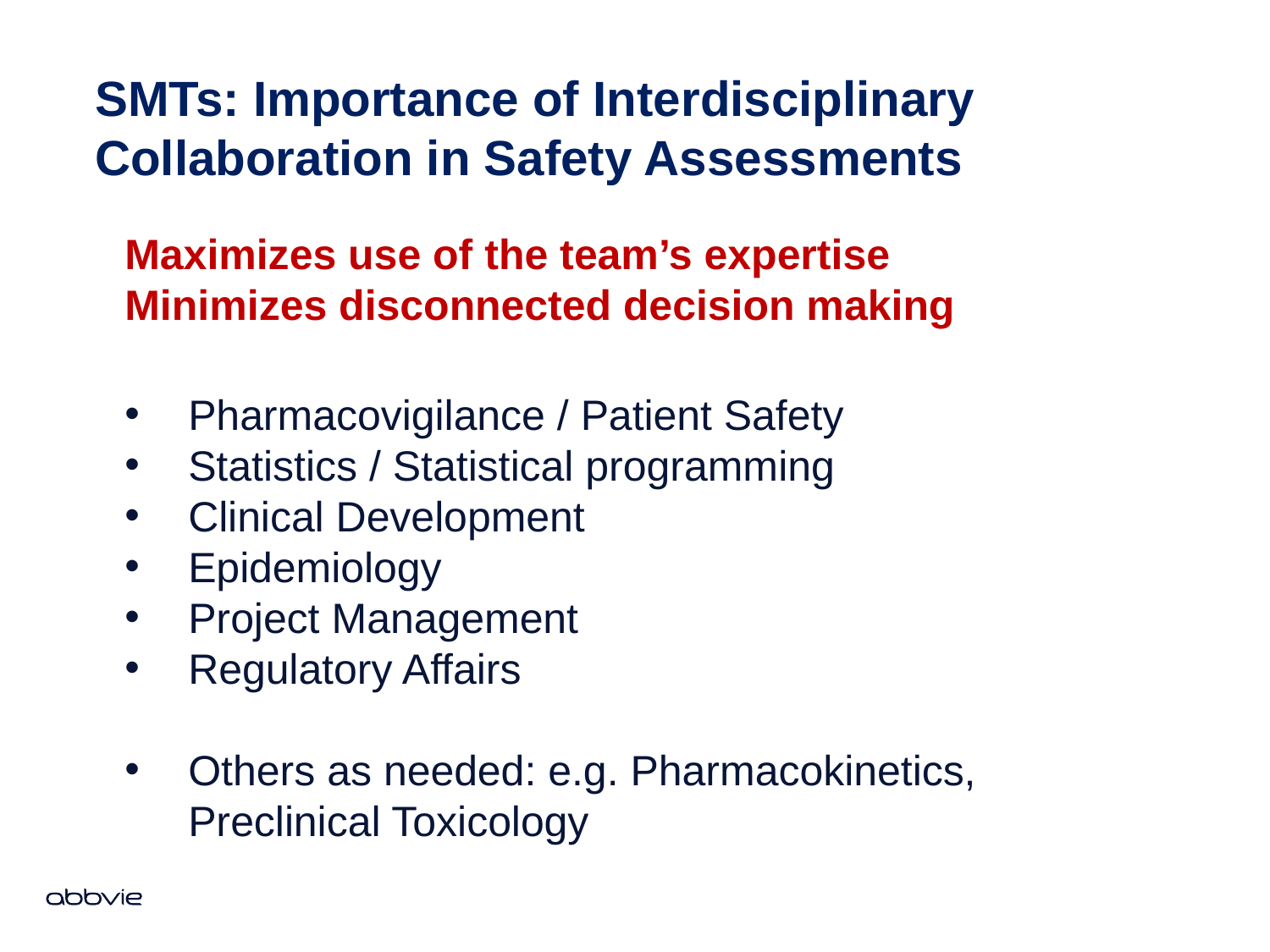

# SMTs: Importance of Interdisciplinary Collaboration in Safety Assessments
Maximizes use of the team’s expertise
Minimizes disconnected decision making

Pharmacovigilance / Patient Safety
Statistics / Statistical programming
Clinical Development
Epidemiology
Project Management
Regulatory Affairs

Others as needed: e.g. Pharmacokinetics, Preclinical Toxicology